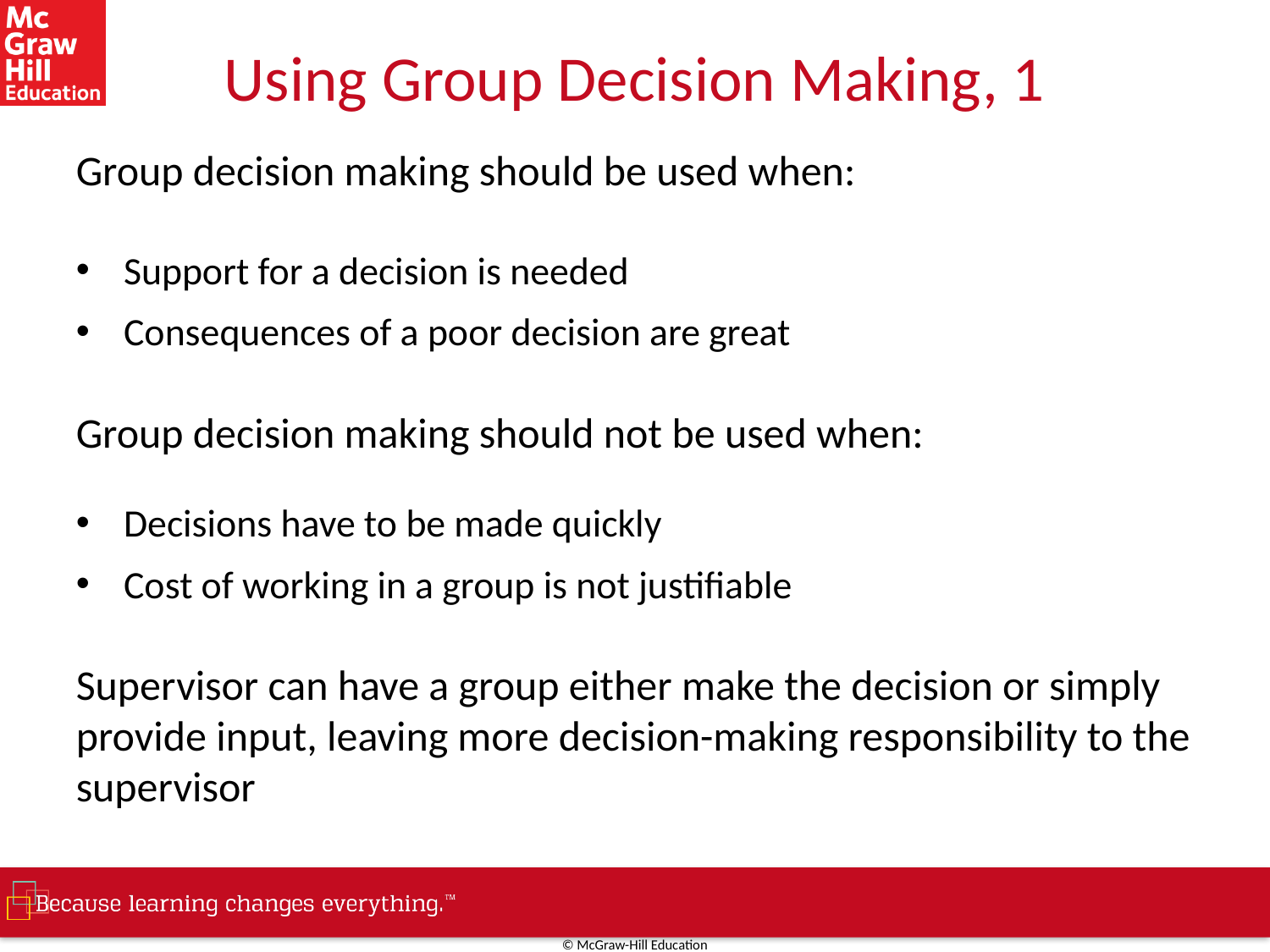

# Using Group Decision Making, 1
Group decision making should be used when:

Support for a decision is needed
Consequences of a poor decision are great

Group decision making should not be used when:

Decisions have to be made quickly
Cost of working in a group is not justifiable

Supervisor can have a group either make the decision or simply provide input, leaving more decision-making responsibility to the supervisor